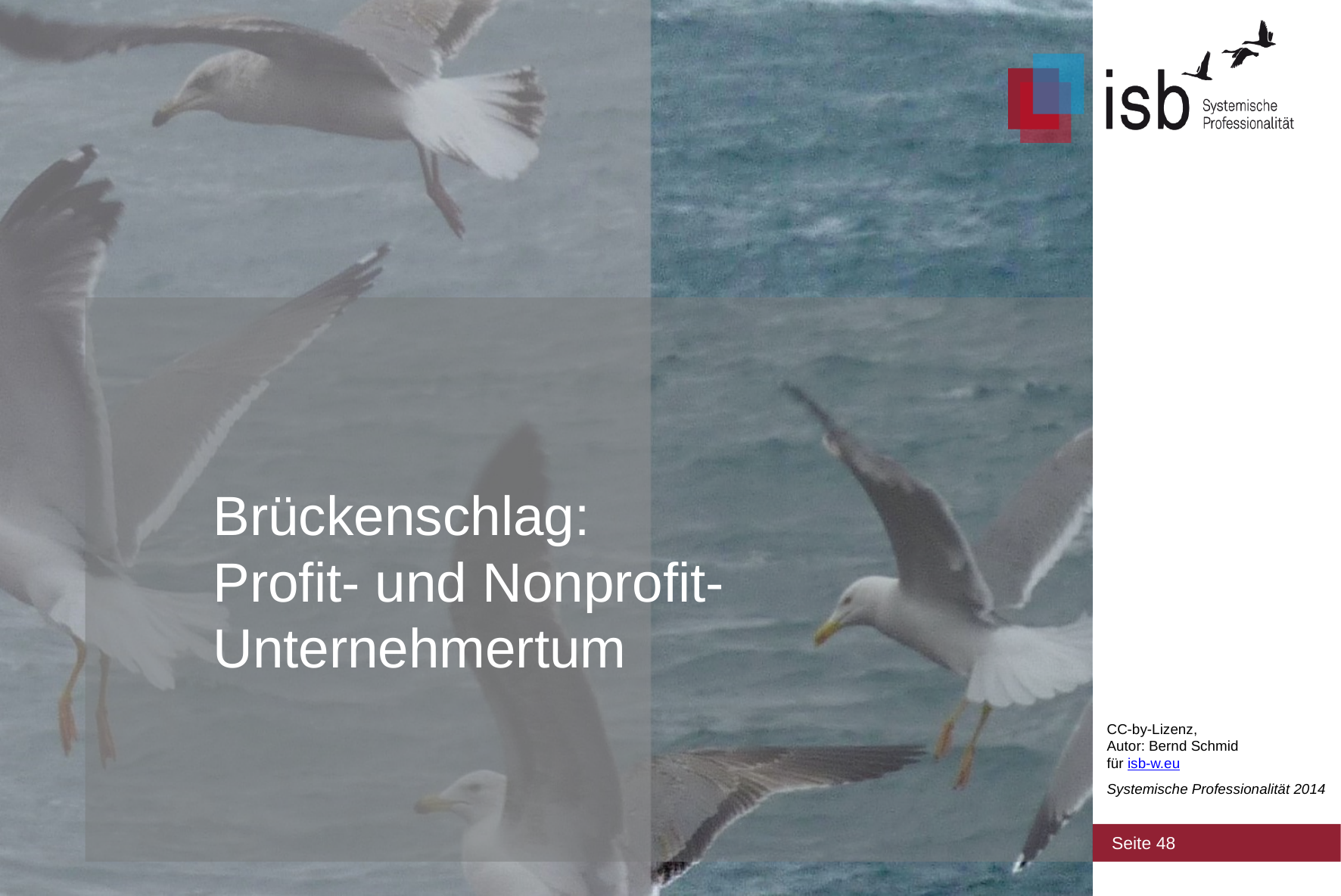

# Brückenschlag: Profit- und Nonprofit- Unternehmertum
 Seite 48